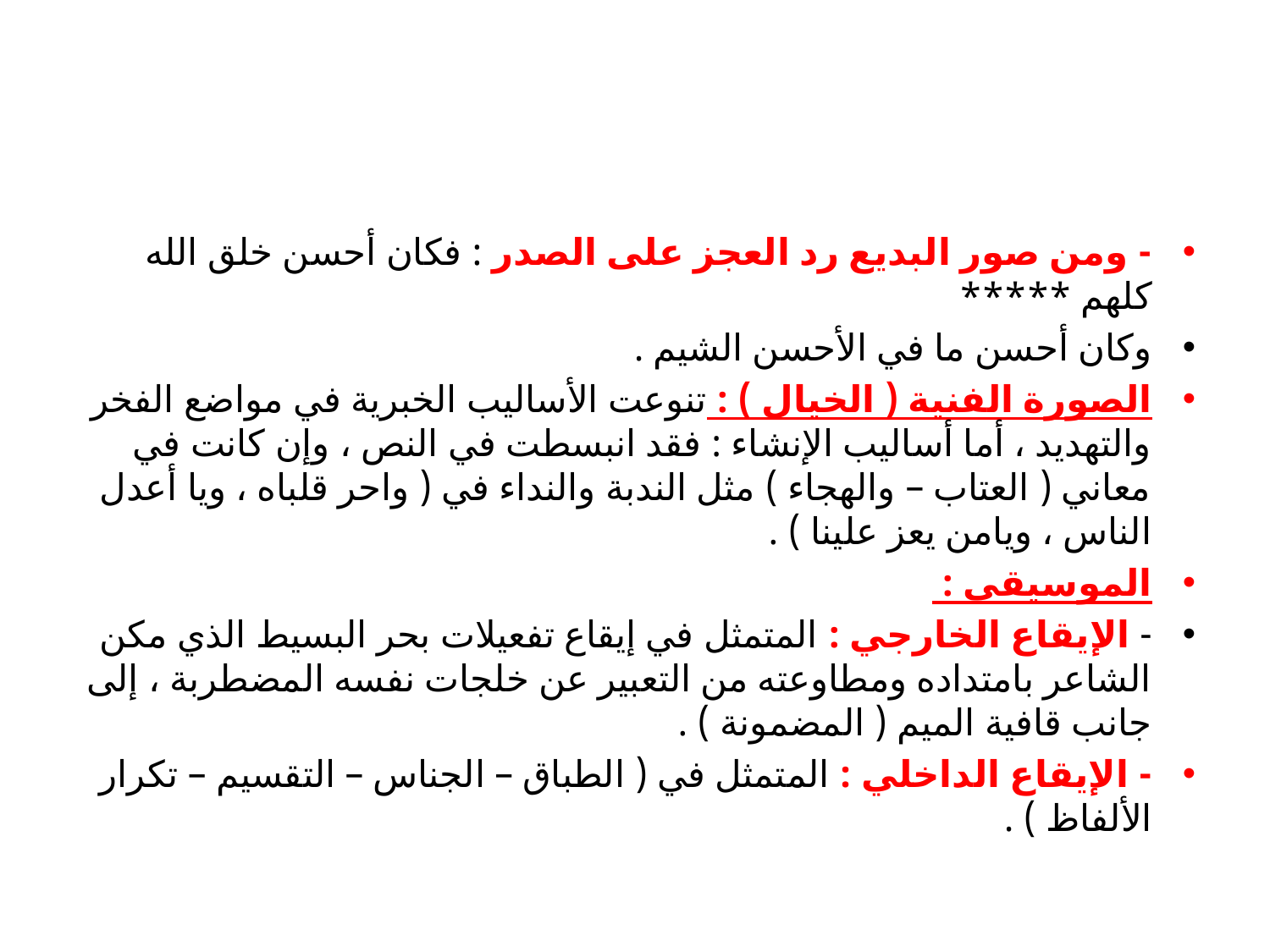

#
- ومن صور البديع رد العجز على الصدر : فكان أحسن خلق الله كلهم *****
وكان أحسن ما في الأحسن الشيم .
الصورة الفنية ( الخيال ) : تنوعت الأساليب الخبرية في مواضع الفخر والتهديد ، أما أساليب الإنشاء : فقد انبسطت في النص ، وإن كانت في معاني ( العتاب – والهجاء ) مثل الندبة والنداء في ( واحر قلباه ، ويا أعدل الناس ، ويامن يعز علينا ) .
الموسيقى :
- الإيقاع الخارجي : المتمثل في إيقاع تفعيلات بحر البسيط الذي مكن الشاعر بامتداده ومطاوعته من التعبير عن خلجات نفسه المضطربة ، إلى جانب قافية الميم ( المضمونة ) .
- الإيقاع الداخلي : المتمثل في ( الطباق – الجناس – التقسيم – تكرار الألفاظ ) .